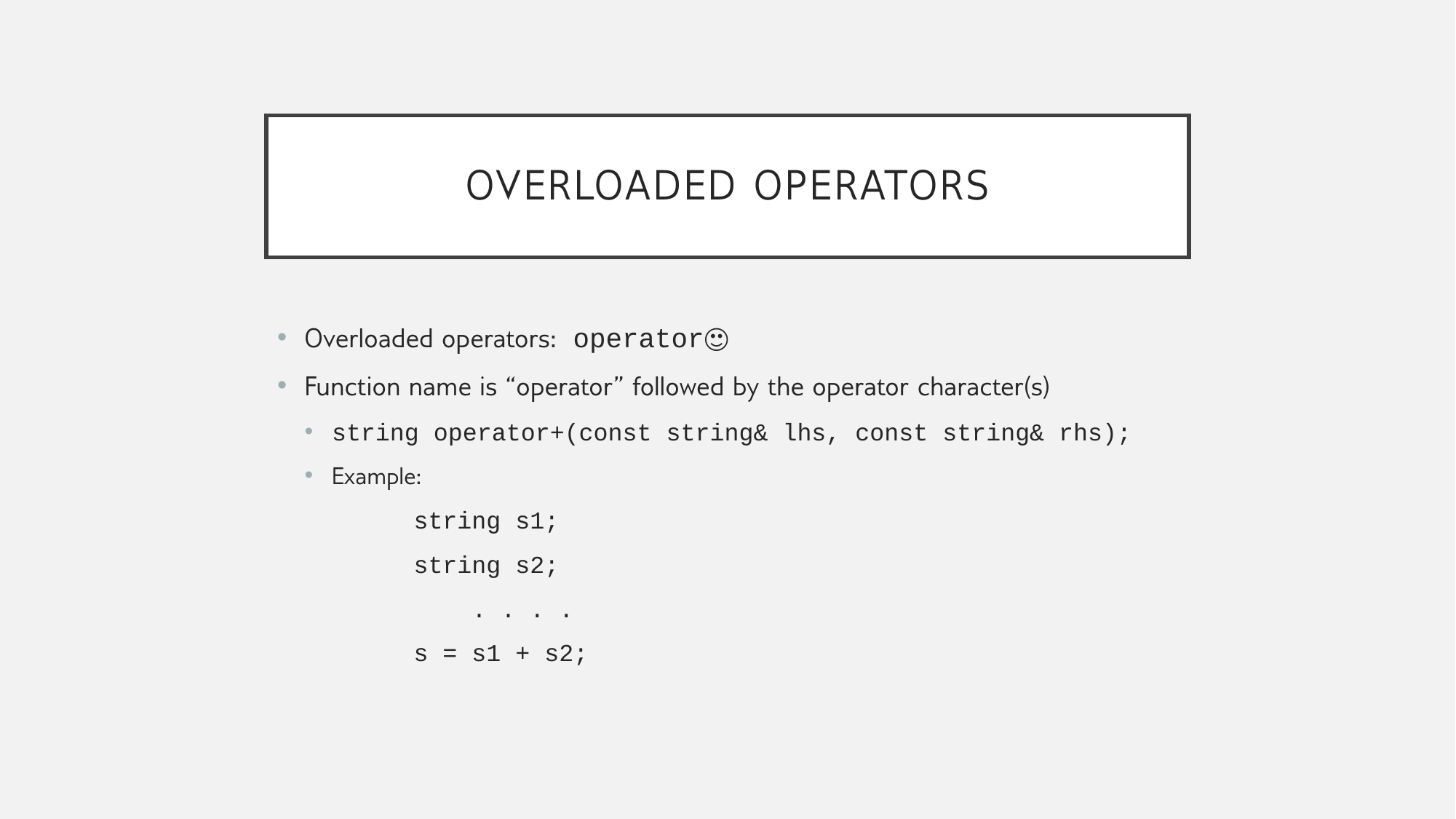

# Overloaded Operators
Overloaded operators:  operator🙂
Function name is “operator” followed by the operator character(s)
string operator+(const string& lhs, const string& rhs);
Example:
	string s1;
	string s2;
	    . . . .
	s = s1 + s2;